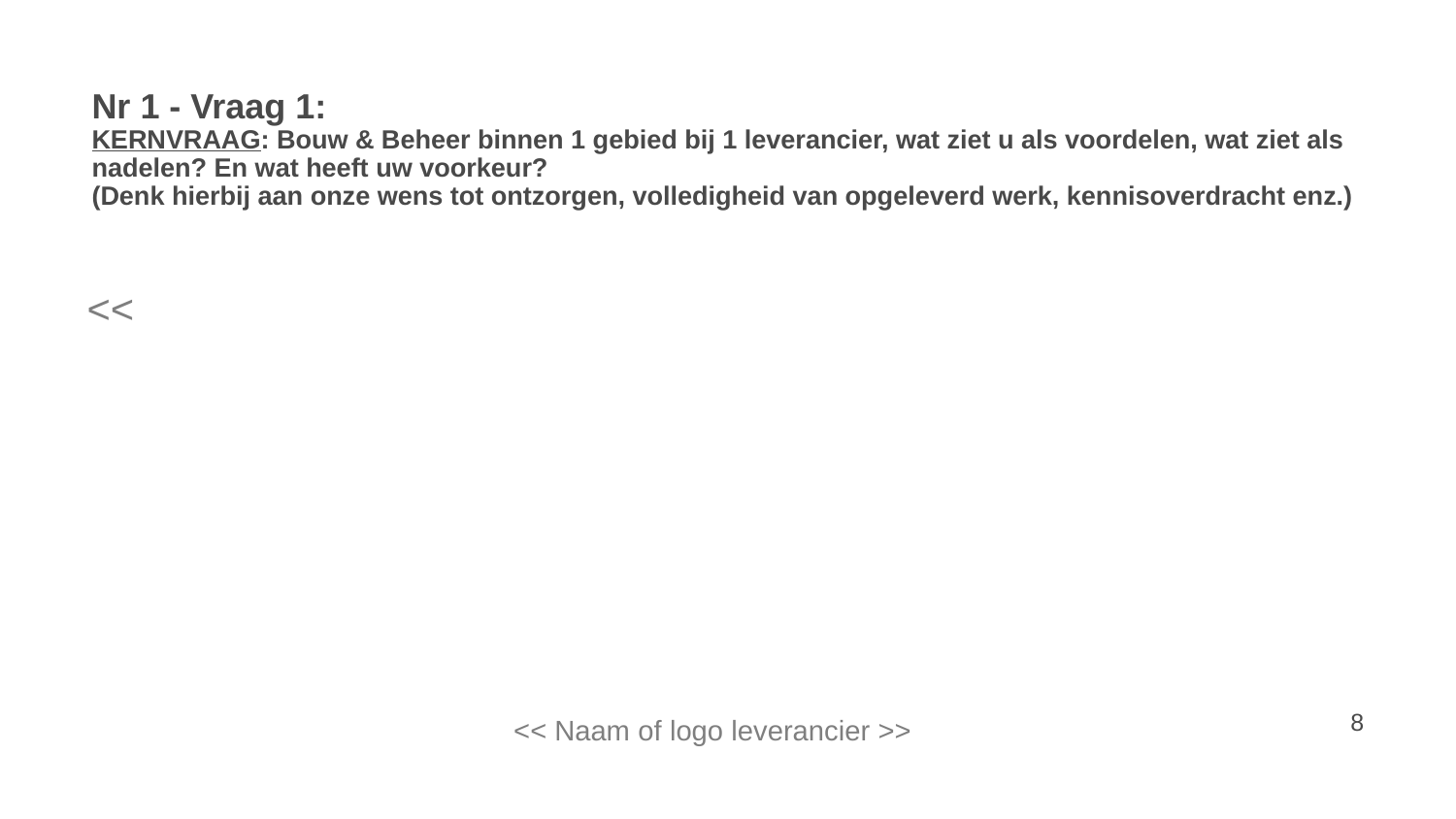

# Nr 1 - Vraag 1: KERNVRAAG: Bouw & Beheer binnen 1 gebied bij 1 leverancier, wat ziet u als voordelen, wat ziet als nadelen? En wat heeft uw voorkeur? (Denk hierbij aan onze wens tot ontzorgen, volledigheid van opgeleverd werk, kennisoverdracht enz.)
<<
<< Naam of logo leverancier >>